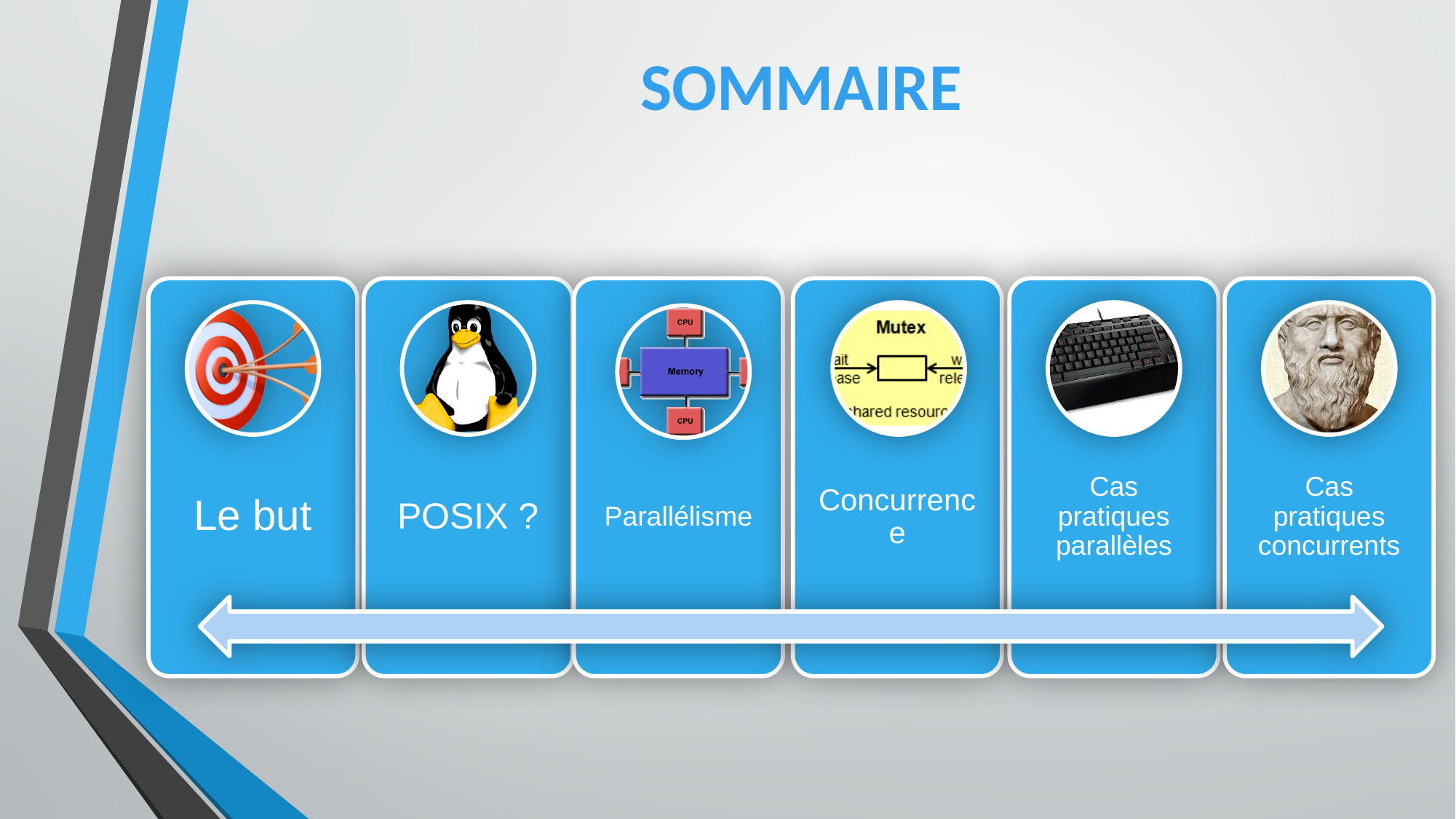

Sommaire
Le but
POSIX ?
Parallélisme
Concurrence
Cas pratiques parallèles
Cas pratiques concurrents